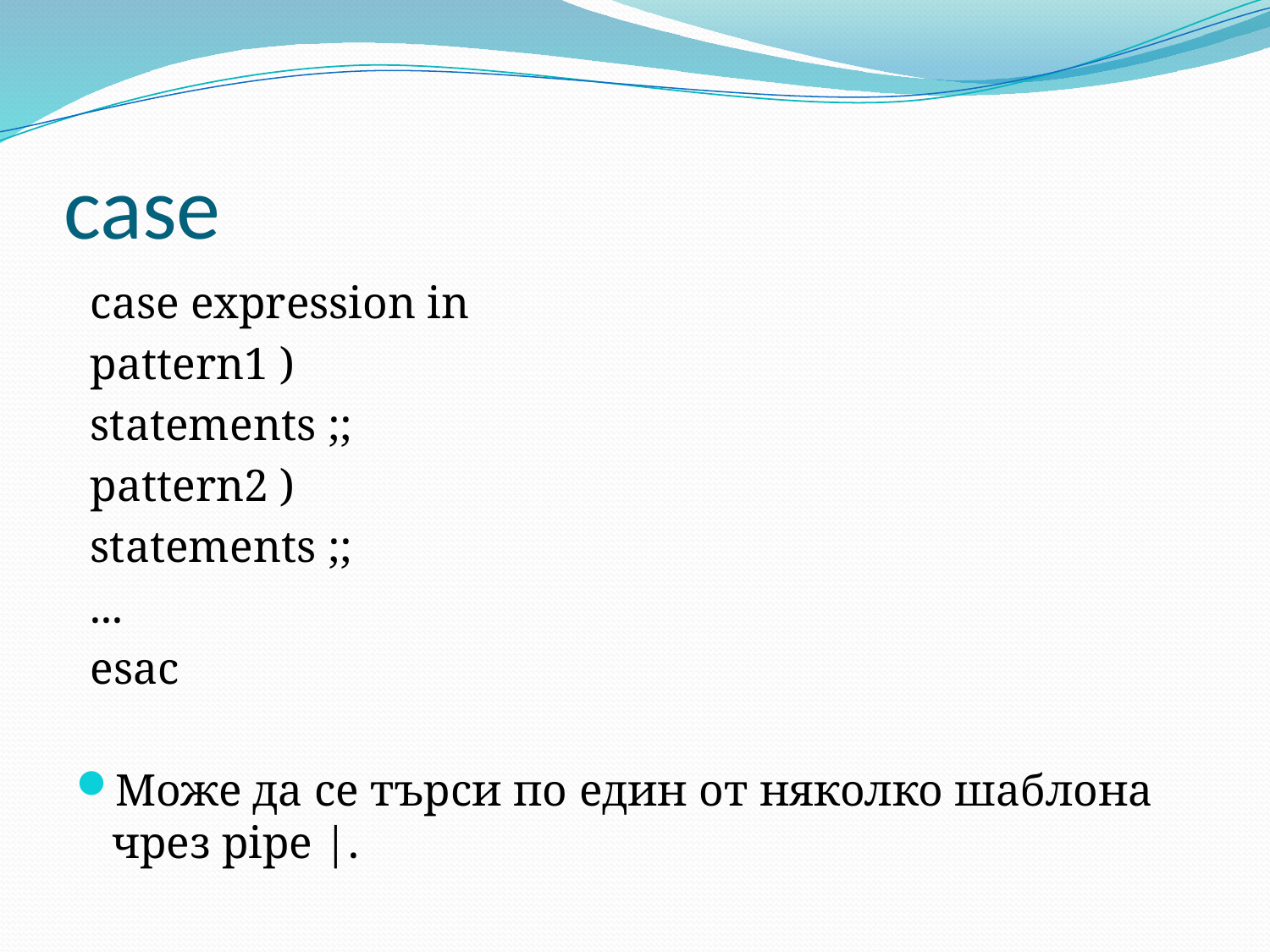

# case
case expression in
	pattern1 )
		statements ;;
	pattern2 )
		statements ;;
	...
esac

Може да се търси по един от няколко шаблона чрез pipe |.